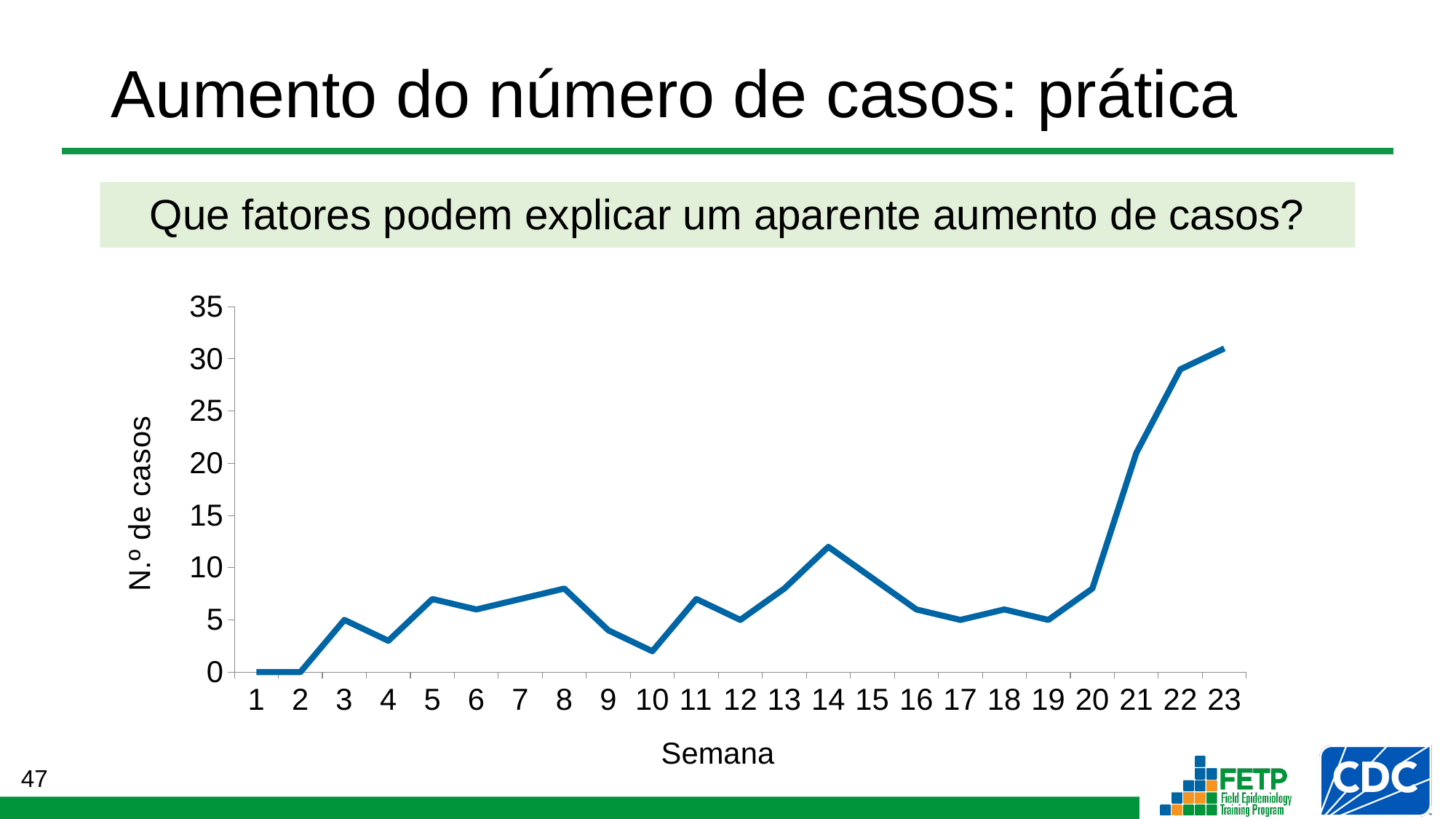

# Aumento do número de casos: prática
Que fatores podem explicar um aparente aumento de casos?

### Chart

| Category |  |
|---|---|